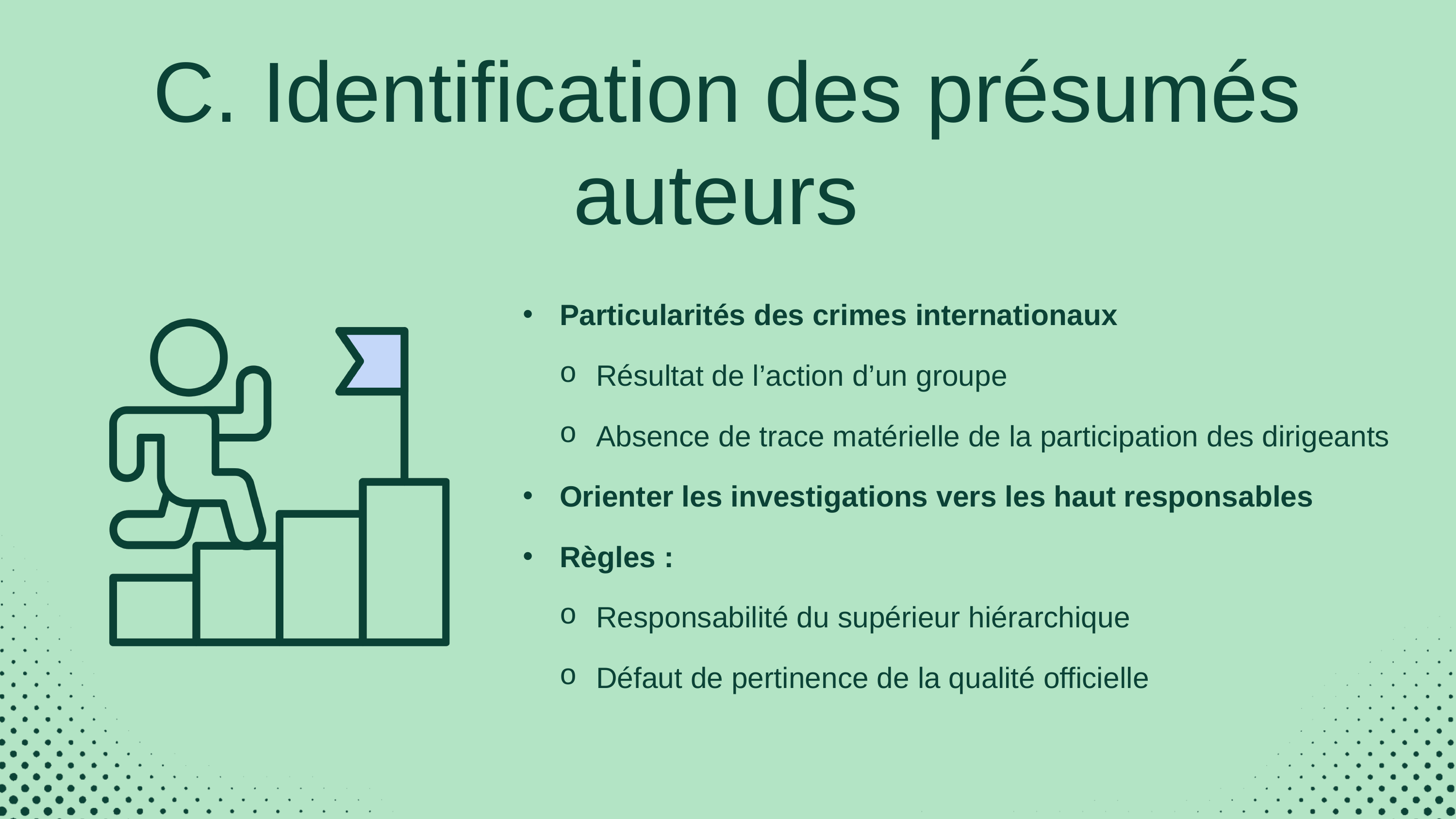

C. Identification des présumés auteurs
Particularités des crimes internationaux
Résultat de l’action d’un groupe
Absence de trace matérielle de la participation des dirigeants
Orienter les investigations vers les haut responsables
Règles :
Responsabilité du supérieur hiérarchique
Défaut de pertinence de la qualité officielle